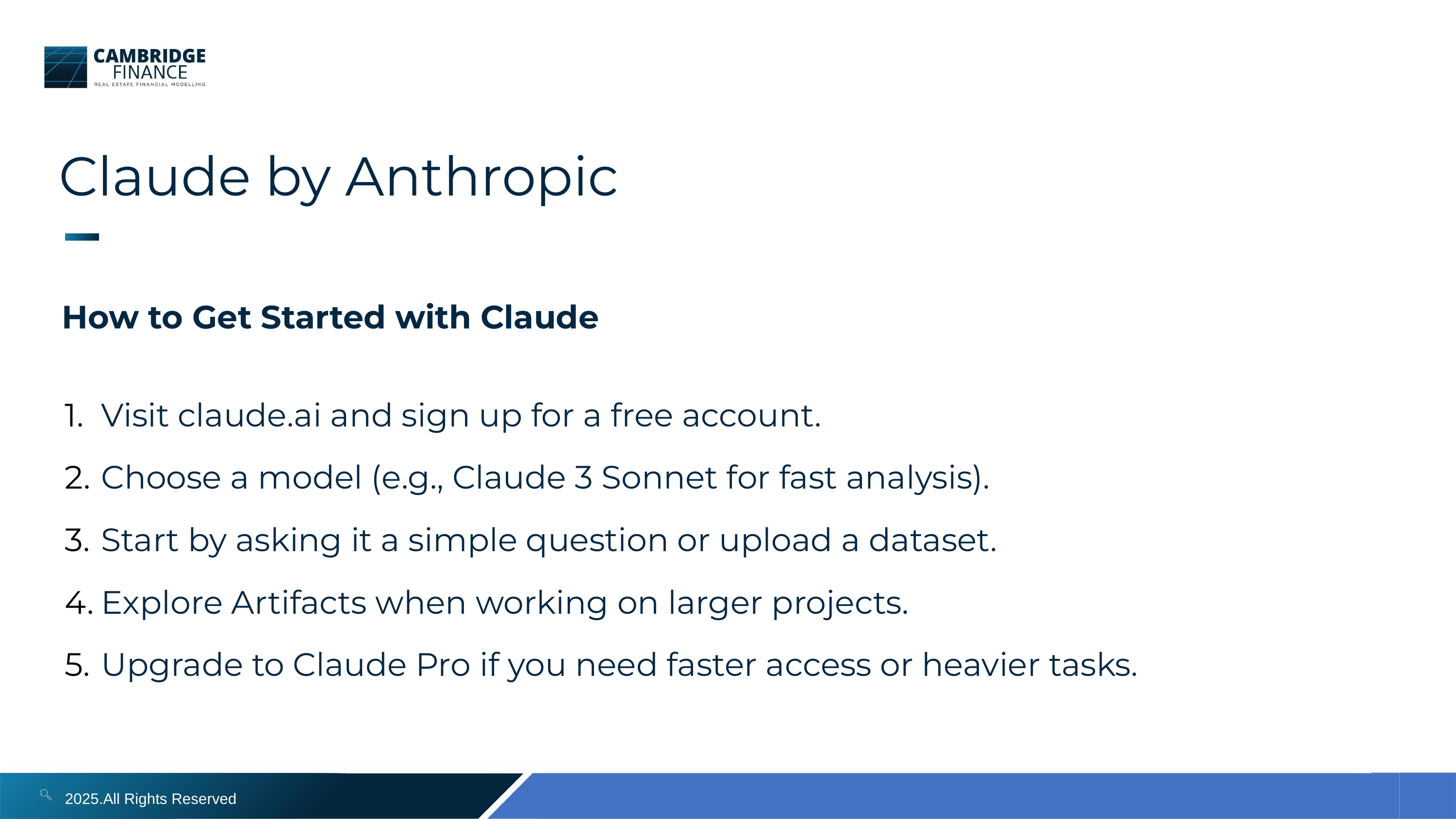

Claude by Anthropic

How to Get Started with Claude

Visit claude.ai and sign up for a free account.
Choose a model (e.g., Claude 3 Sonnet for fast analysis).
Start by asking it a simple question or upload a dataset.
Explore Artifacts when working on larger projects.
Upgrade to Claude Pro if you need faster access or heavier tasks.

2025.All Rights Reserved